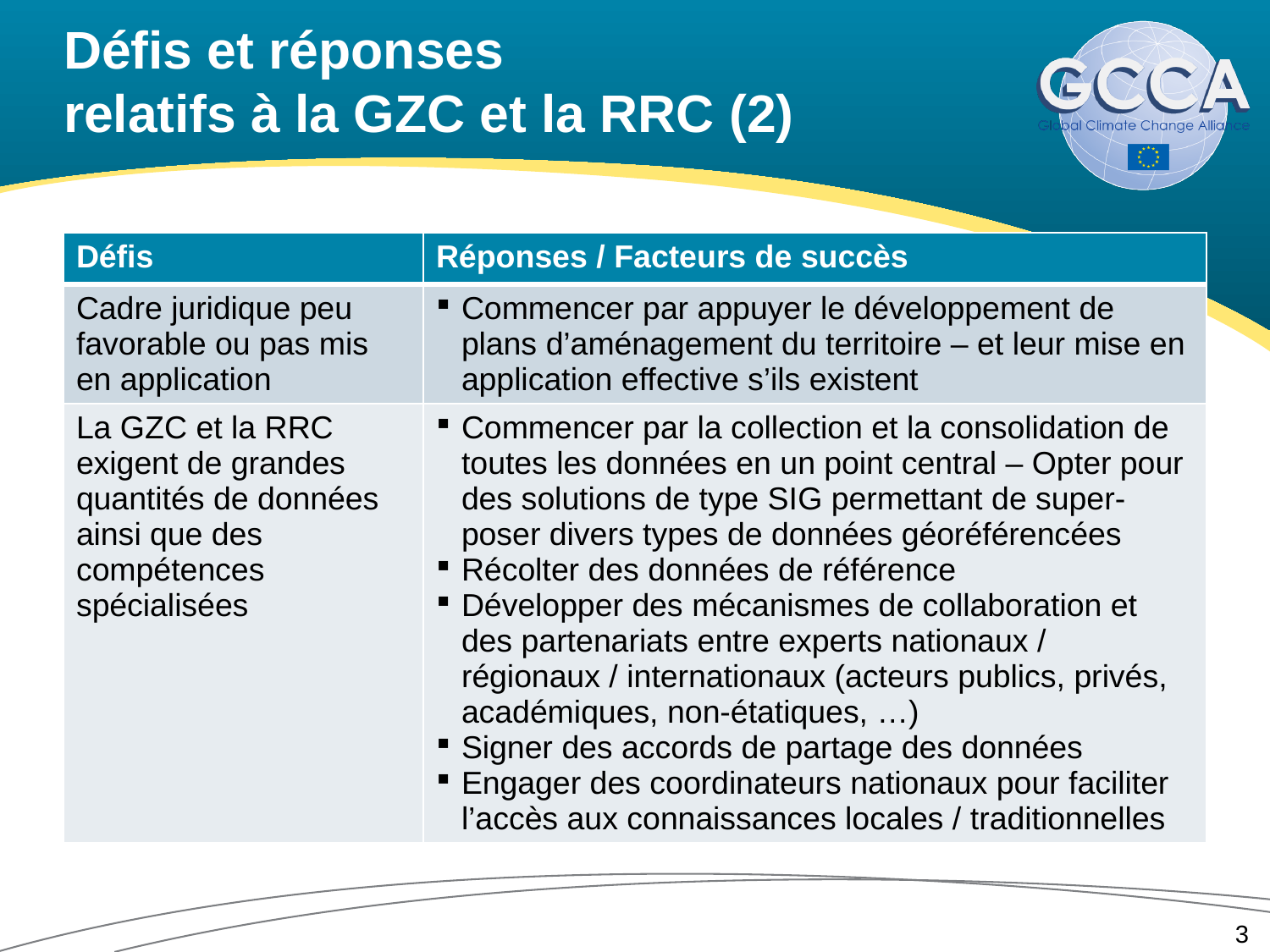

# Défis et réponses relatifs à la GZC et la RRC (2)
| Défis | Réponses / Facteurs de succès |
| --- | --- |
| Cadre juridique peu favorable ou pas mis en application | Commencer par appuyer le développement de plans d’aménagement du territoire – et leur mise en application effective s’ils existent |
| La GZC et la RRC exigent de grandes quantités de données ainsi que des compétences spécialisées | Commencer par la collection et la consolidation de toutes les données en un point central – Opter pour des solutions de type SIG permettant de super-poser divers types de données géoréférencées Récolter des données de référence Développer des mécanismes de collaboration et des partenariats entre experts nationaux / régionaux / internationaux (acteurs publics, privés, académiques, non-étatiques, …) Signer des accords de partage des données Engager des coordinateurs nationaux pour faciliter l’accès aux connaissances locales / traditionnelles |
3